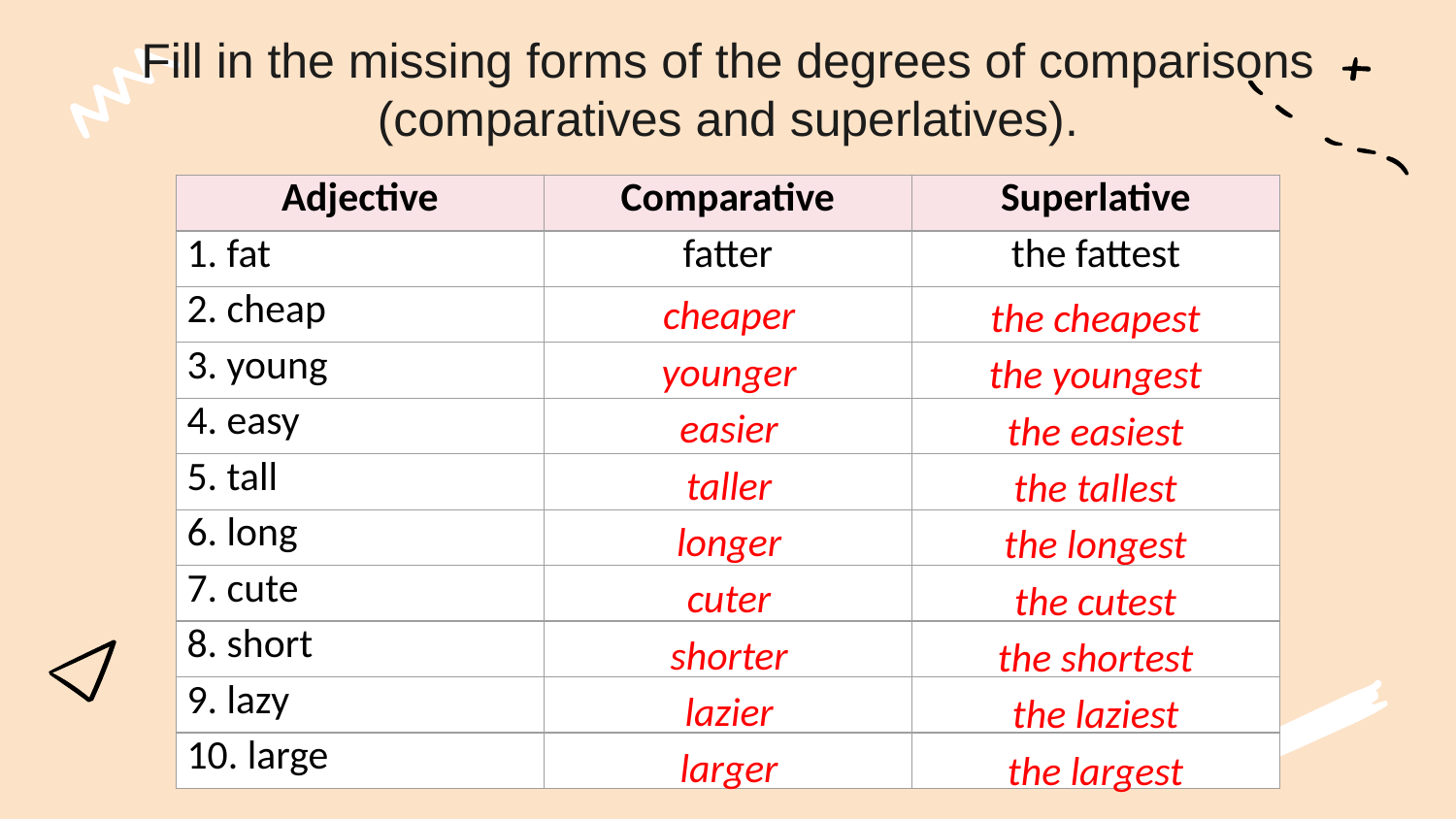

# Fill in the missing forms of the degrees of comparisons (comparatives and superlatives).

| Adjective | Comparative | Superlative |
| --- | --- | --- |
| 1. fat | fatter | the fattest |
| 2. cheap |  |  |
| 3. young |  |  |
| 4. easy |  |  |
| 5. tall |  |  |
| 6. long |  |  |
| 7. cute |  |  |
| 8. short |  |  |
| 9. lazy |  |  |
| 10. large |  |  |
cheaper
younger
easier
taller
longer
cuter
shorter
lazier
larger
the cheapest
the youngest
the easiest
the tallest
the longest
the cutest
the shortest
the laziest
the largest